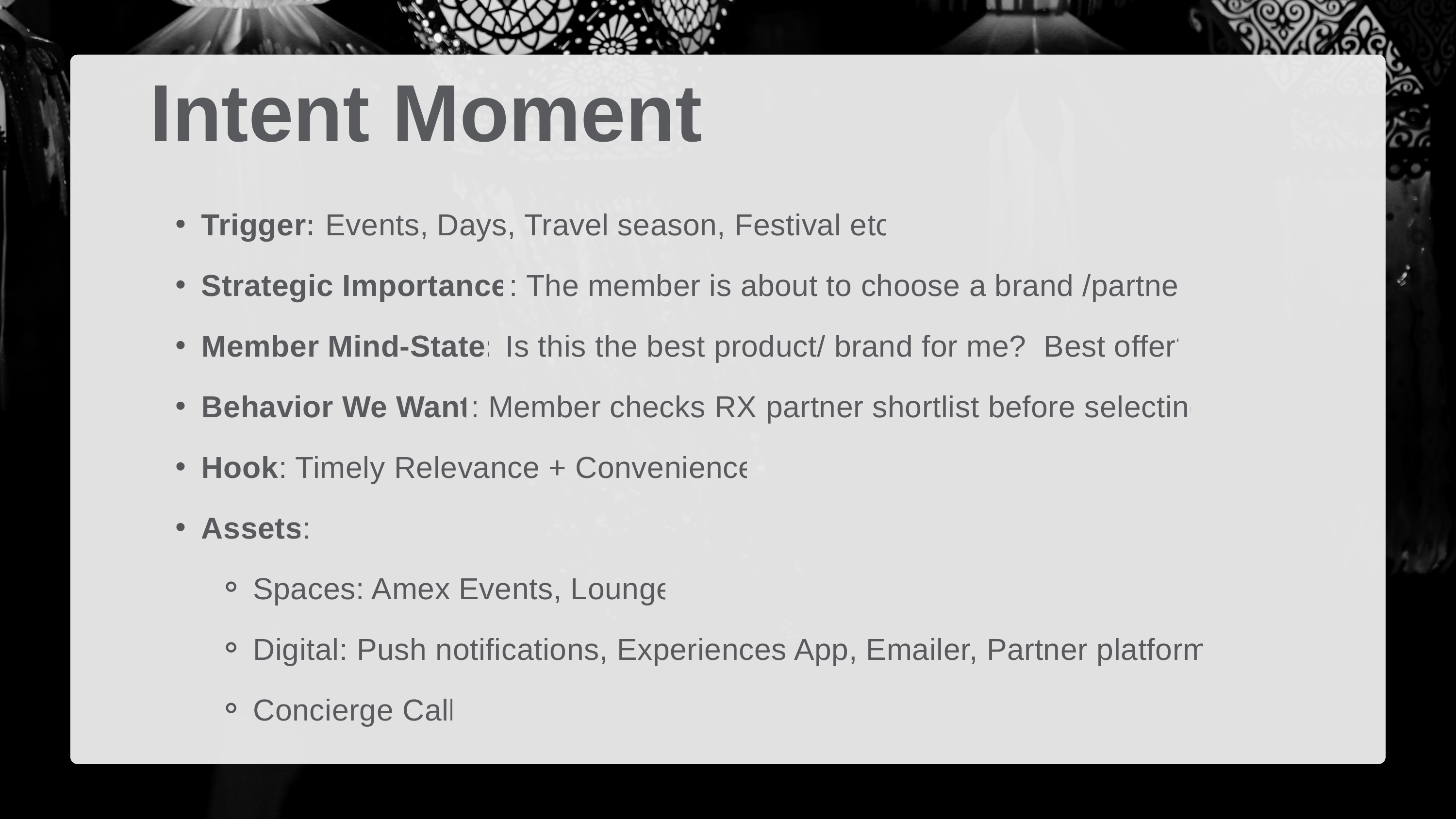

Intent Moment
Trigger: Events, Days, Travel season, Festival etc.
Strategic Importance: The member is about to choose a brand /partner.
Member Mind-State: Is this the best product/ brand for me?  Best offer?
Behavior We Want: Member checks RX partner shortlist before selecting
Hook: Timely Relevance + Convenience
Assets:
Spaces: Amex Events, Lounge
Digital: Push notifications, Experiences App, Emailer, Partner platforms
Concierge Call